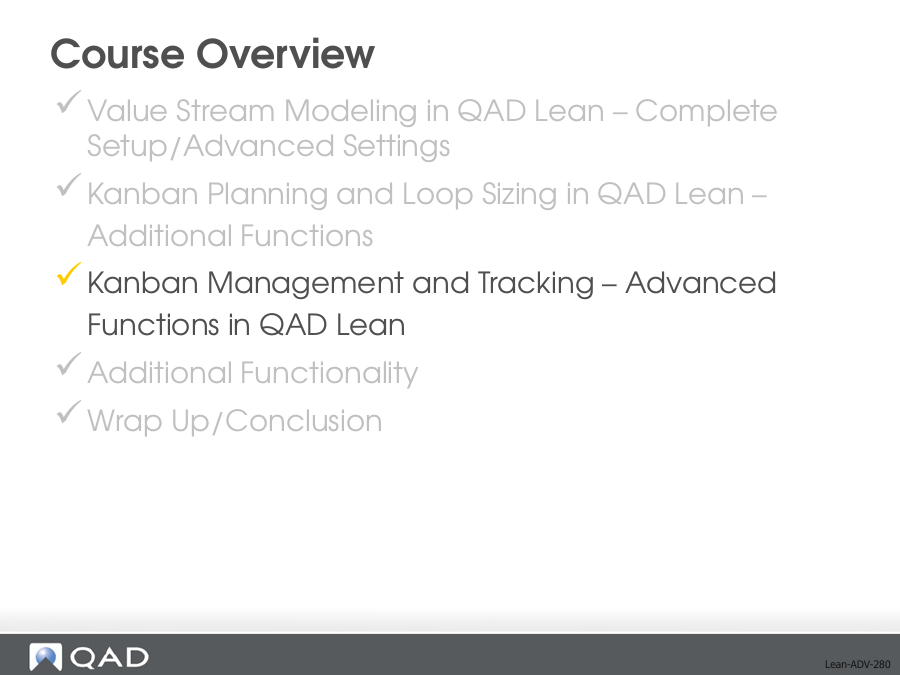

# Course Overview
Value Stream Modeling in QAD Lean – Complete Setup/Advanced Settings
Kanban Planning and Loop Sizing in QAD Lean – Additional Functions
Kanban Management and Tracking – Advanced Functions in QAD Lean
Additional Functionality
Wrap Up/Conclusion
Lean-ADV-280